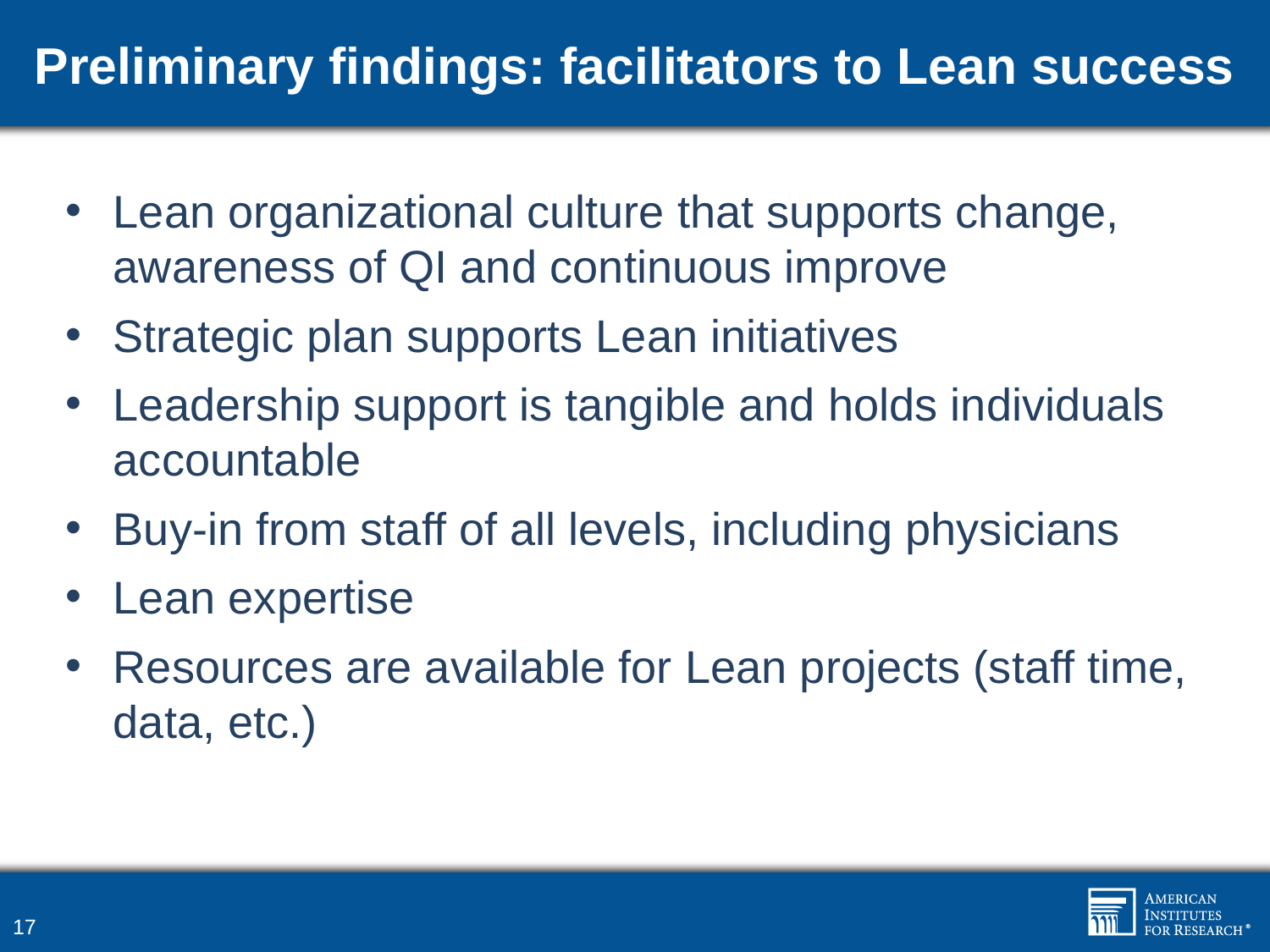

# Preliminary findings: facilitators to Lean success
Lean organizational culture that supports change, awareness of QI and continuous improve
Strategic plan supports Lean initiatives
Leadership support is tangible and holds individuals accountable
Buy-in from staff of all levels, including physicians
Lean expertise
Resources are available for Lean projects (staff time, data, etc.)

17